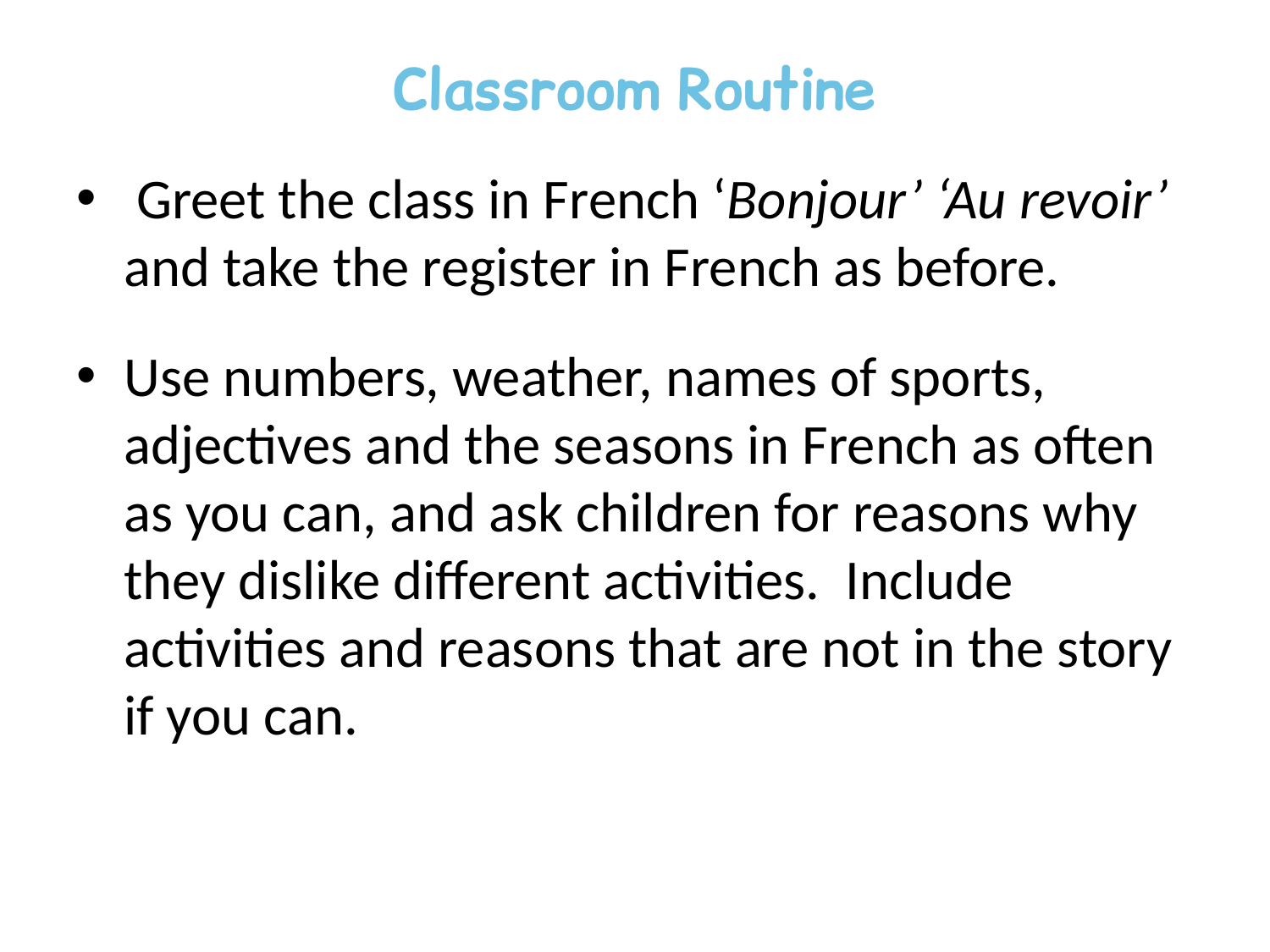

# Classroom Routine
 Greet the class in French ‘Bonjour’ ‘Au revoir’ and take the register in French as before.
Use numbers, weather, names of sports, adjectives and the seasons in French as often as you can, and ask children for reasons why they dislike different activities.  Include activities and reasons that are not in the story if you can.